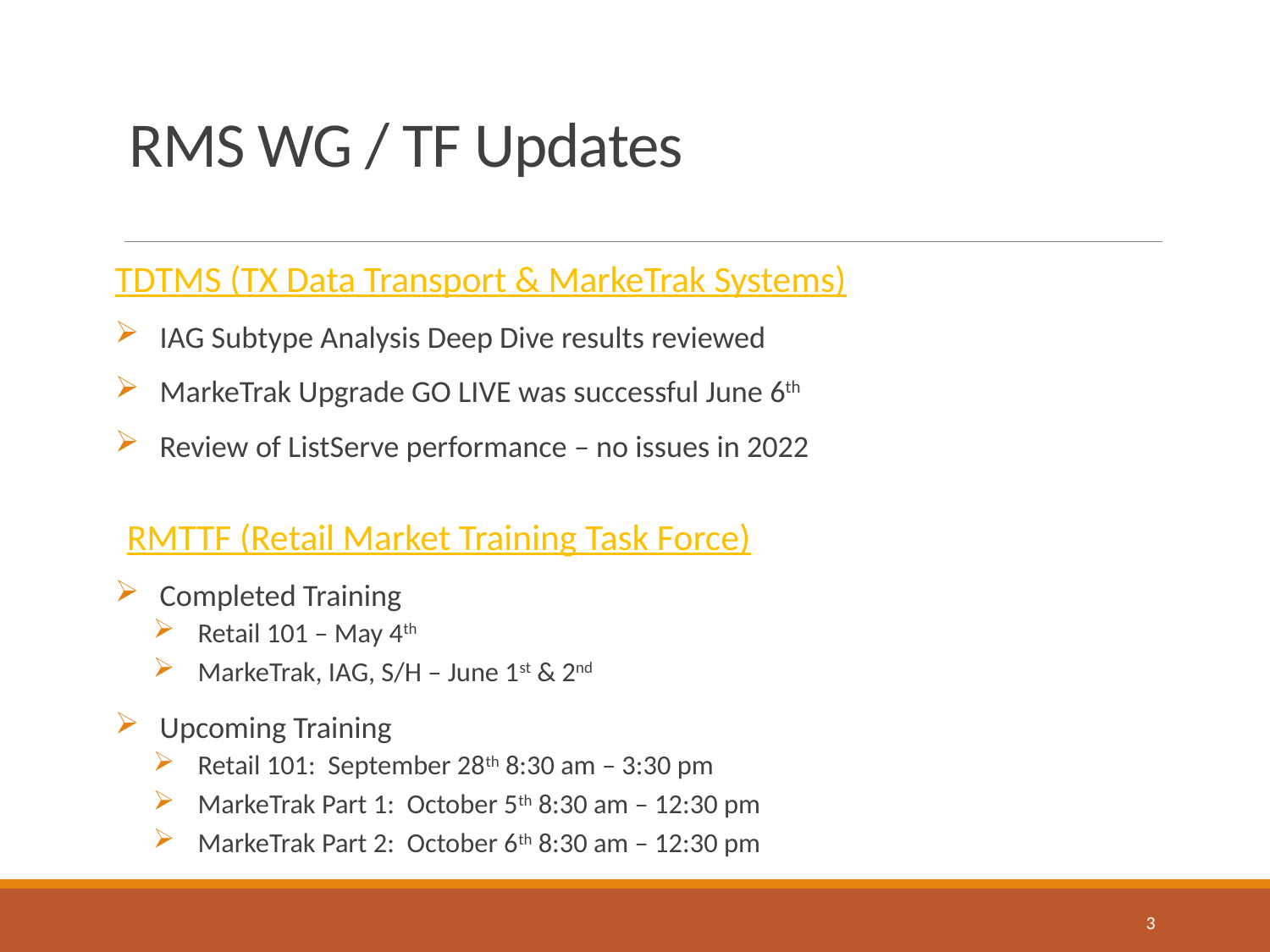

# RMS WG / TF Updates
TDTMS (TX Data Transport & MarkeTrak Systems)
IAG Subtype Analysis Deep Dive results reviewed
MarkeTrak Upgrade GO LIVE was successful June 6th
Review of ListServe performance – no issues in 2022
RMTTF (Retail Market Training Task Force)
Completed Training
Retail 101 – May 4th
MarkeTrak, IAG, S/H – June 1st & 2nd
Upcoming Training
Retail 101:  September 28th 8:30 am – 3:30 pm
MarkeTrak Part 1:  October 5th 8:30 am – 12:30 pm
MarkeTrak Part 2:  October 6th 8:30 am – 12:30 pm

3